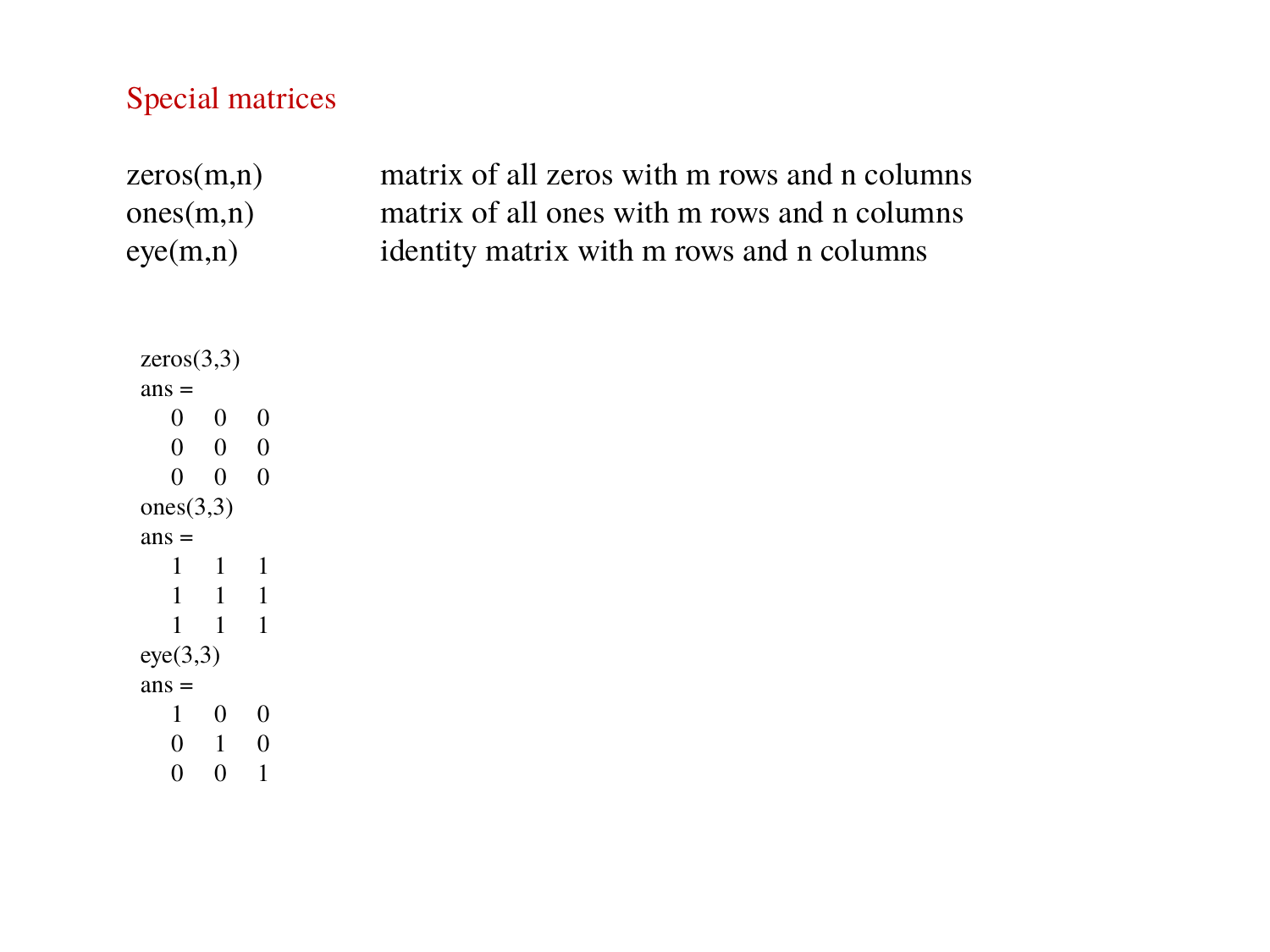

Special matrices

zeros(m,n)   	matrix of all zeros with m rows and n columns
ones(m,n)	matrix of all ones with m rows and n columns
eye(m,n)		identity matrix with m rows and n columns

zeros(3,3)
ans =
     0     0     0
     0     0     0
     0     0     0
ones(3,3)
ans =
     1     1     1
     1     1     1
     1     1     1
eye(3,3)
ans =
     1     0     0
     0     1     0
     0     0     1